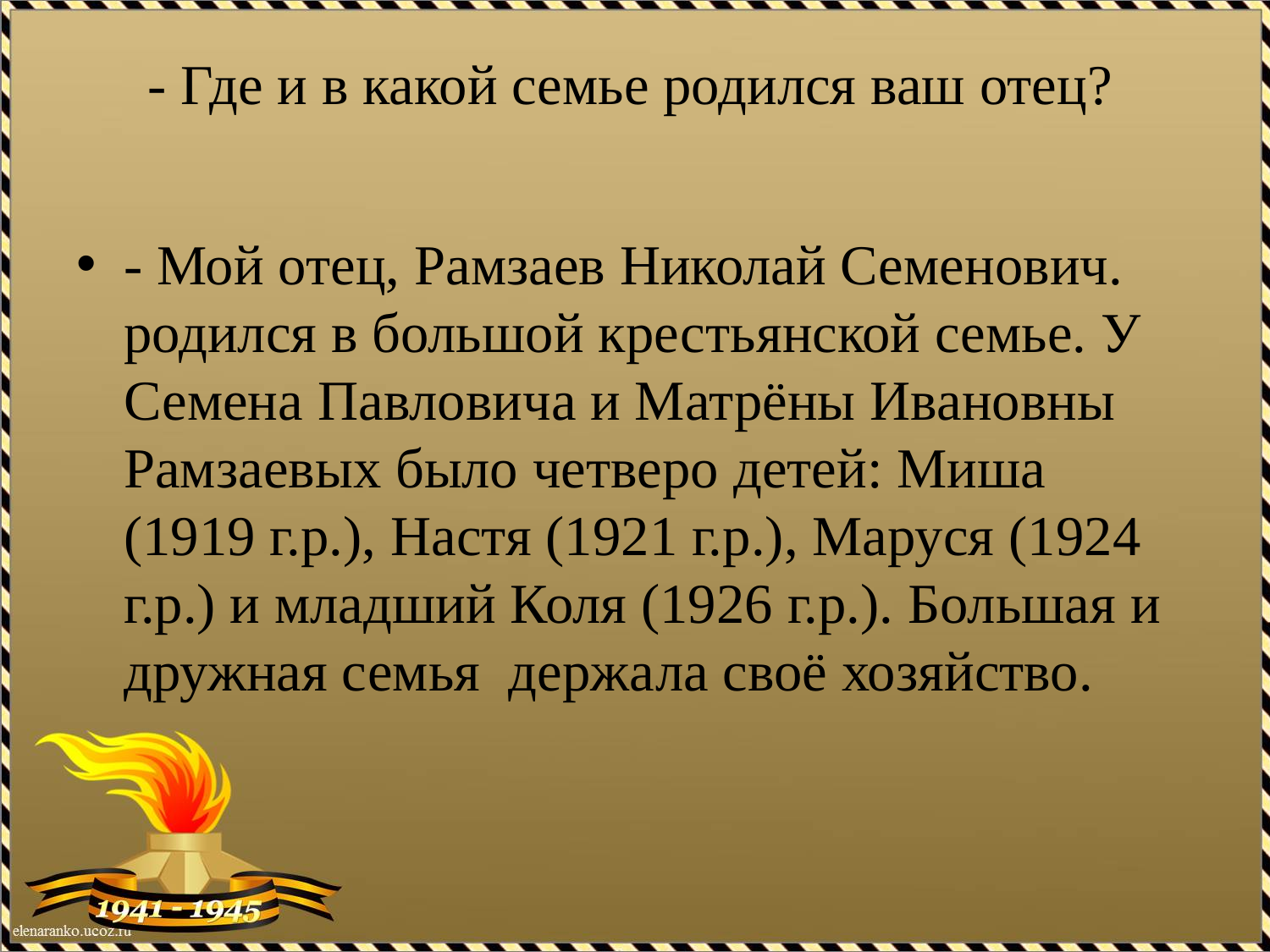

# - Где и в какой семье родился ваш отец?
- Мой отец, Рамзаев Николай Семенович. родился в большой крестьянской семье. У Семена Павловича и Матрёны Ивановны Рамзаевых было четверо детей: Миша (1919 г.р.), Настя (1921 г.р.), Маруся (1924 г.р.) и младший Коля (1926 г.р.). Большая и дружная семья  держала своё хозяйство.